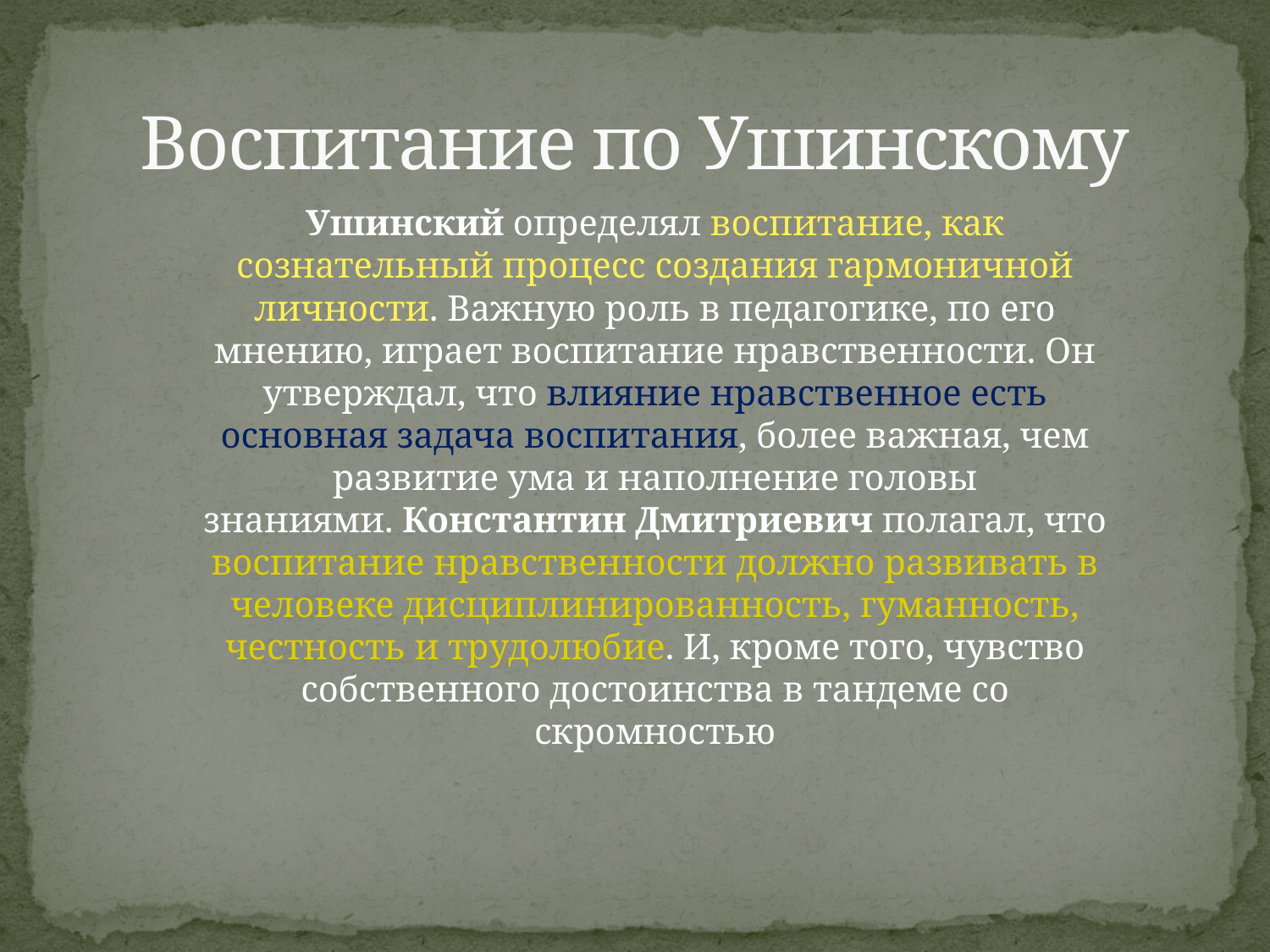

# Воспитание по Ушинскому
Ушинский определял воспитание, как сознательный процесс создания гармоничной личности. Важную роль в педагогике, по его мнению, играет воспитание нравственности. Он утверждал, что влияние нравственное есть основная задача воспитания, более важная, чем развитие ума и наполнение головы знаниями. Константин Дмитриевич полагал, что воспитание нравственности должно развивать в человеке дисциплинированность, гуманность, честность и трудолюбие. И, кроме того, чувство собственного достоинства в тандеме со скромностью